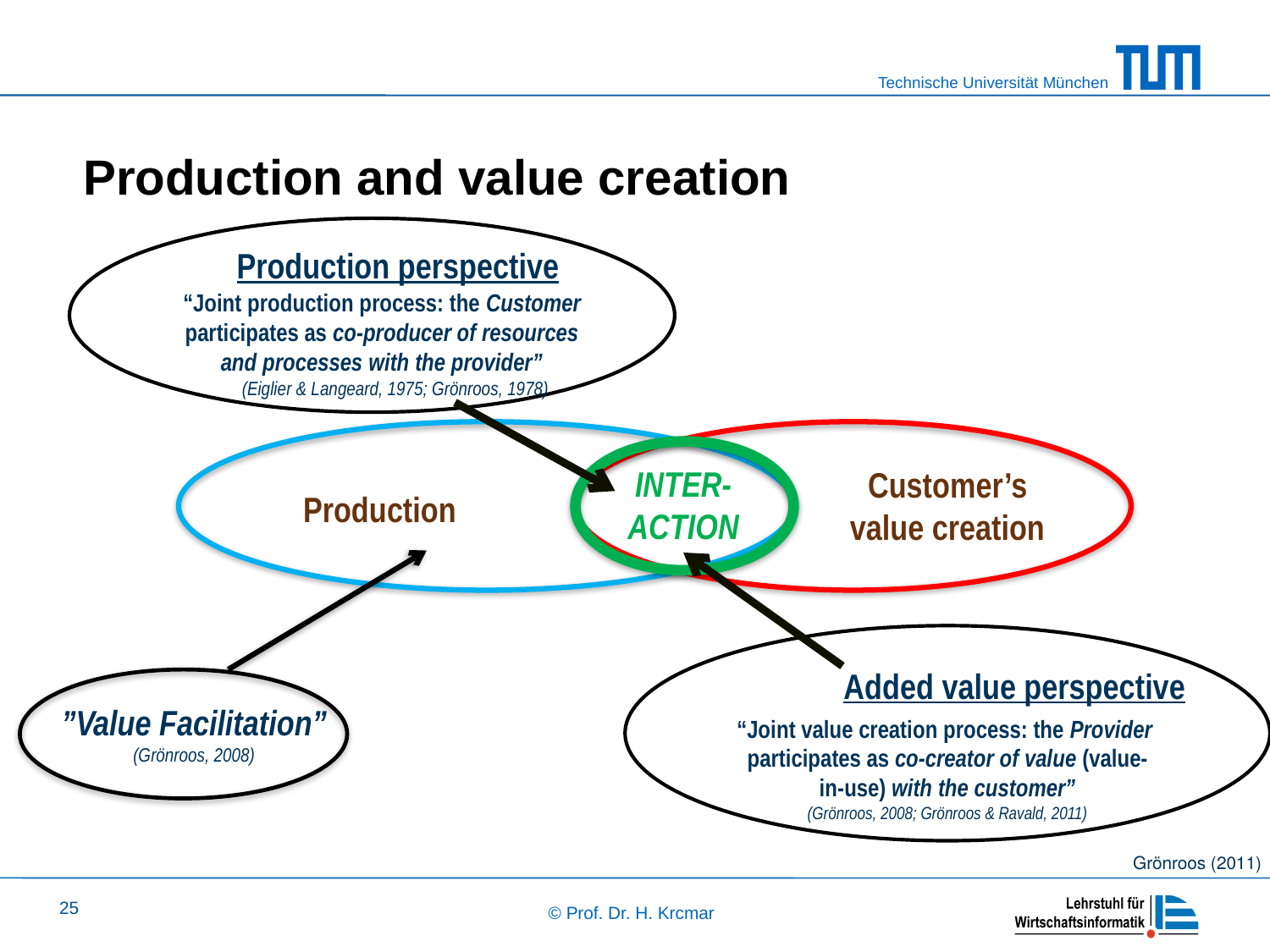

# Production and value creation

Production perspective
“Joint production process: the Customer
participates as co-producer of resources
and processes with the provider”
      (Eiglier & Langeard, 1975; Grönroos, 1978)

INTER-
ACTION
Customer’s
value creation
Production

Added value perspective

”Value Facilitation”
(Grönroos, 2008)

“Joint value creation process: the Provider
participates as co-creator of value (value-
in-use) with the customer”
(Grönroos, 2008; Grönroos & Ravald, 2011)

Grönroos (2011)